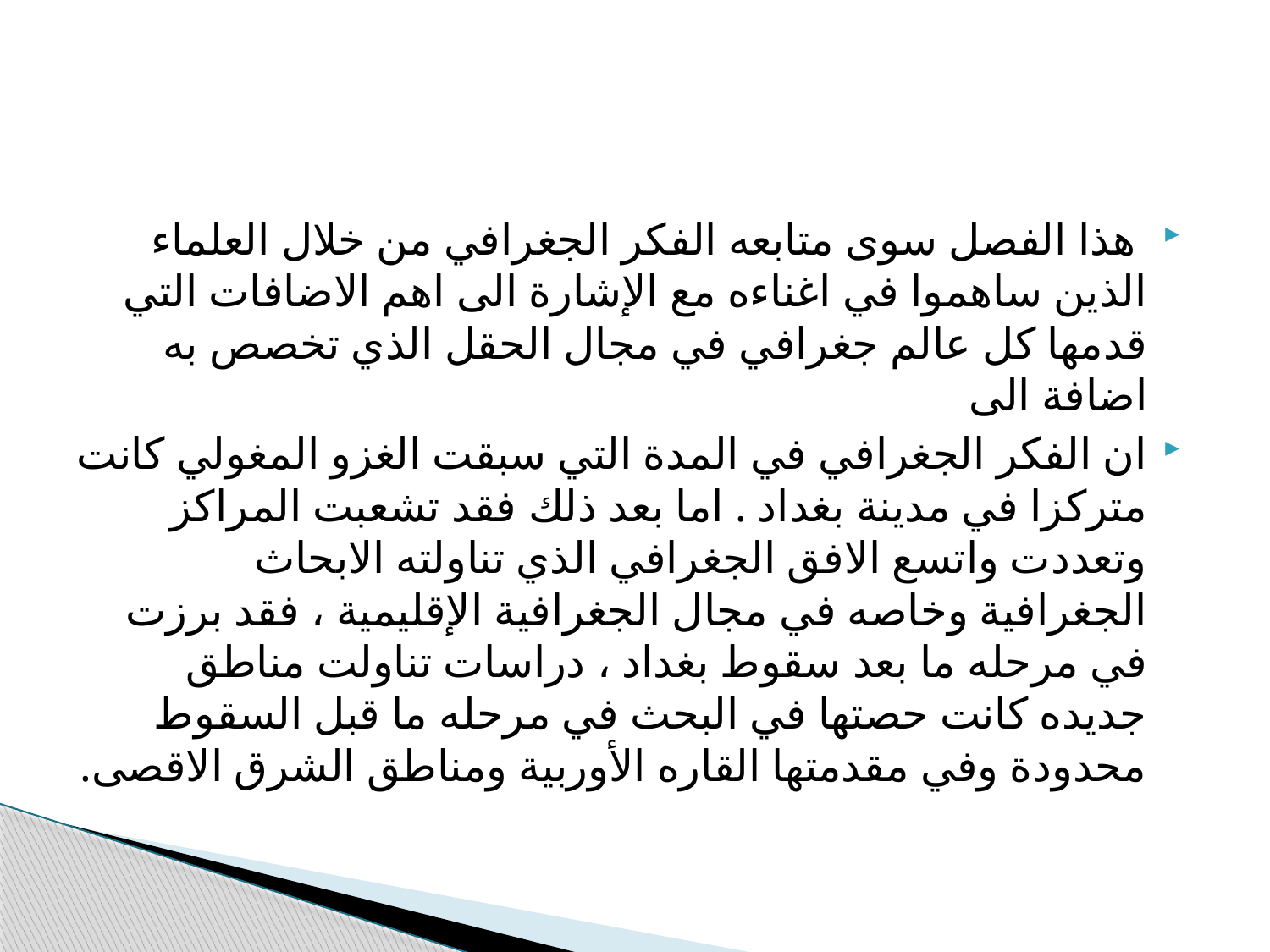

هذا الفصل سوى متابعه الفكر الجغرافي من خلال العلماء الذين ساهموا في اغناءه مع الإشارة الى اهم الاضافات التي قدمها كل عالم جغرافي في مجال الحقل الذي تخصص به اضافة الى
ان الفكر الجغرافي في المدة التي سبقت الغزو المغولي كانت متركزا في مدينة بغداد . اما بعد ذلك فقد تشعبت المراكز وتعددت واتسع الافق الجغرافي الذي تناولته الابحاث الجغرافية وخاصه في مجال الجغرافية الإقليمية ، فقد برزت في مرحله ما بعد سقوط بغداد ، دراسات تناولت مناطق جديده كانت حصتها في البحث في مرحله ما قبل السقوط محدودة وفي مقدمتها القاره الأوربية ومناطق الشرق الاقصى.